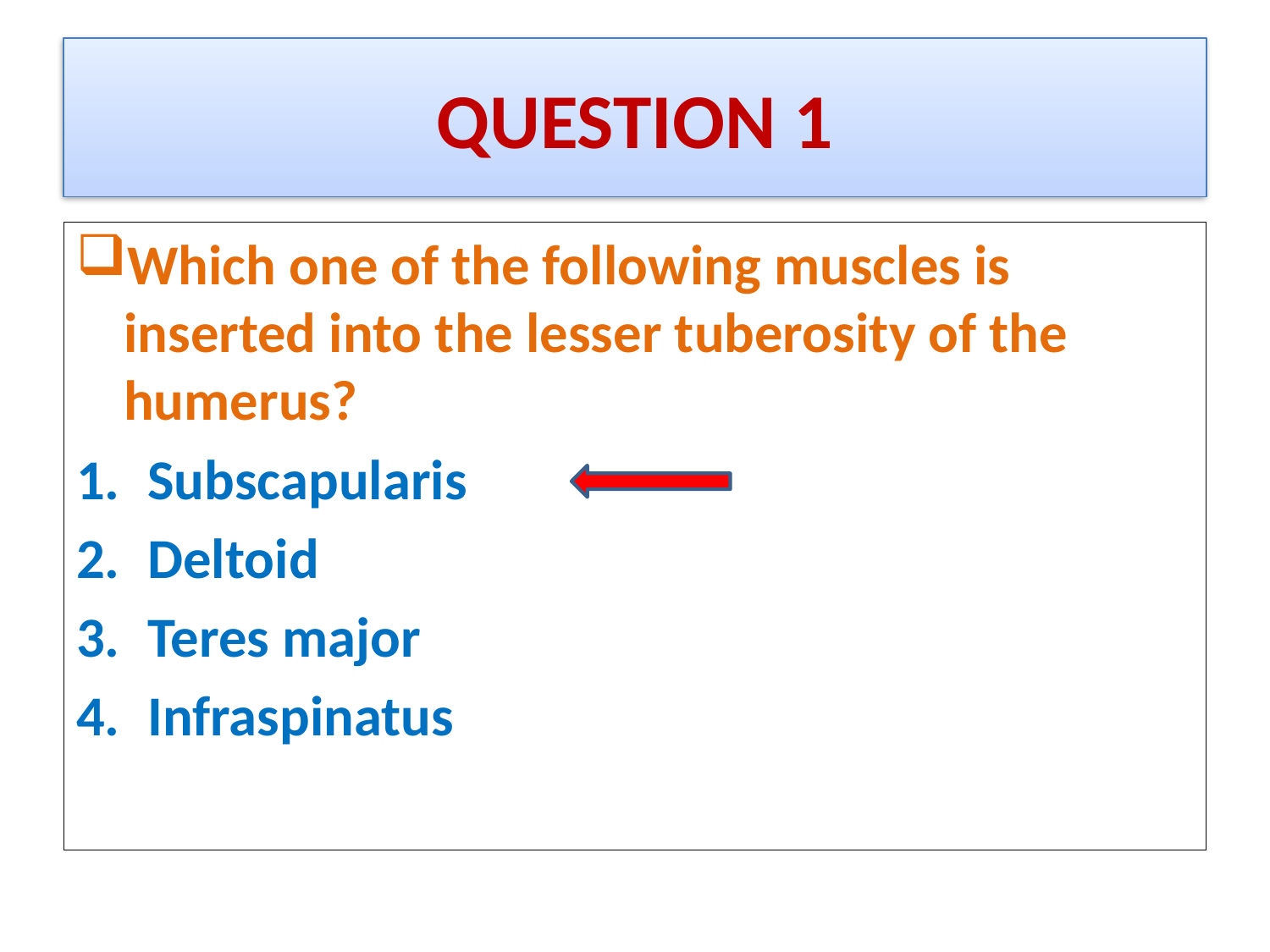

# QUESTION 1
Which one of the following muscles is inserted into the lesser tuberosity of the humerus?
Subscapularis
Deltoid
Teres major
Infraspinatus